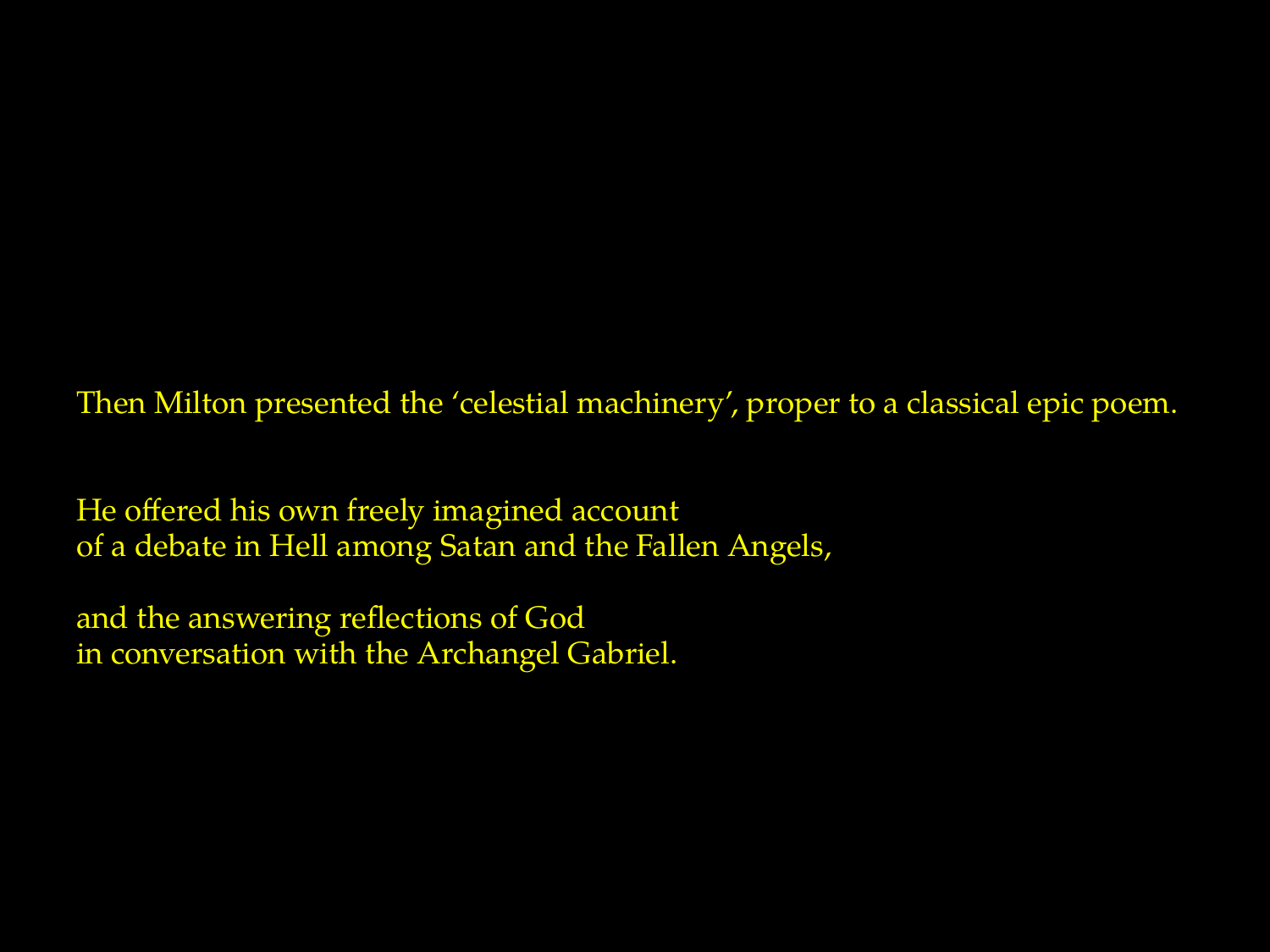

# Then Milton presented the ‘celestial machinery’, proper to a classical epic poem. He offered his own freely imagined account of a debate in Hell among Satan and the Fallen Angels, and the answering reflections of God in conversation with the Archangel Gabriel.